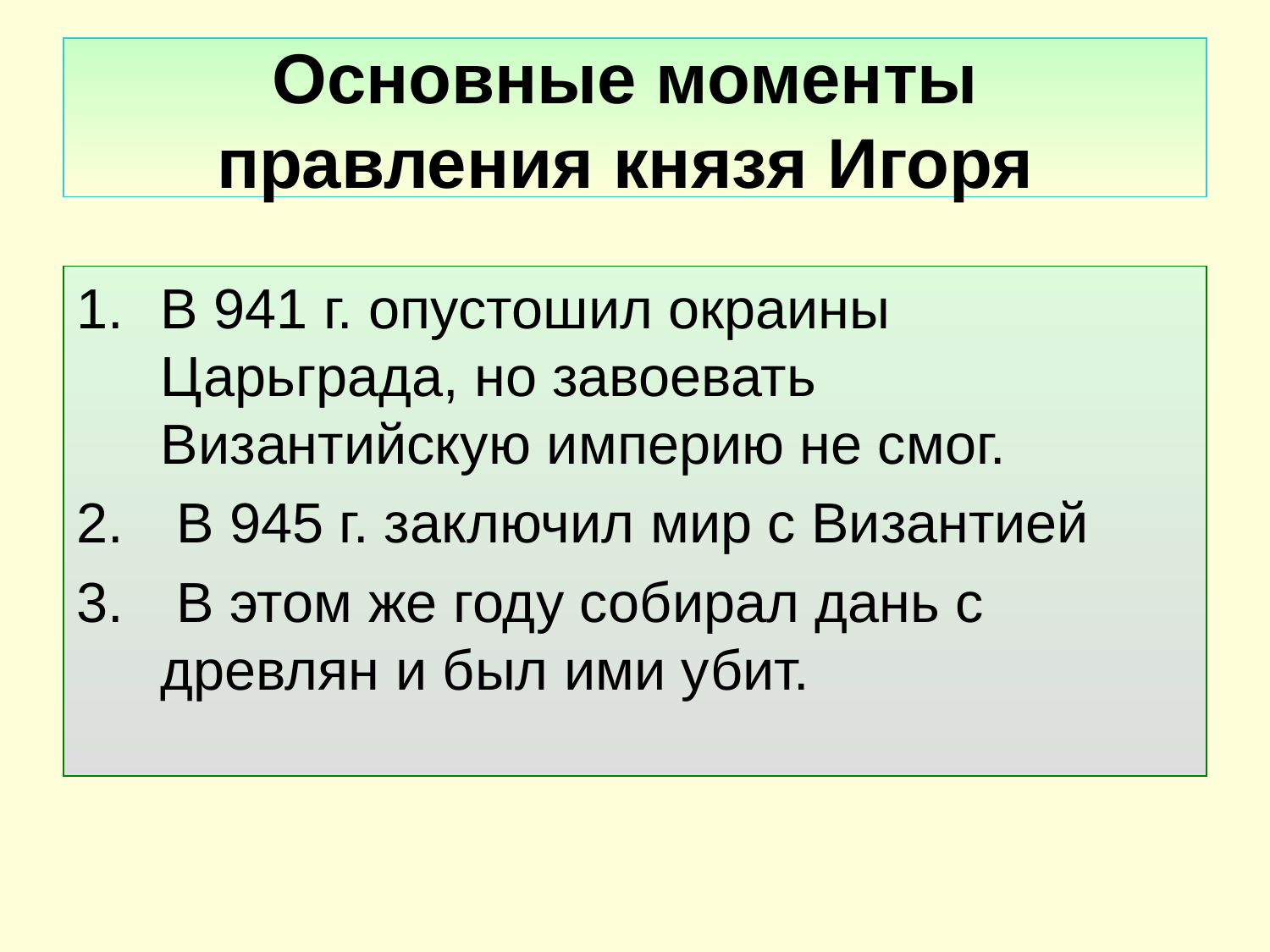

# Основные моменты правления князя Игоря
В 941 г. опустошил окраины Царьграда, но завоевать Византийскую империю не смог.
 В 945 г. заключил мир с Византией
 В этом же году собирал дань с древлян и был ими убит.